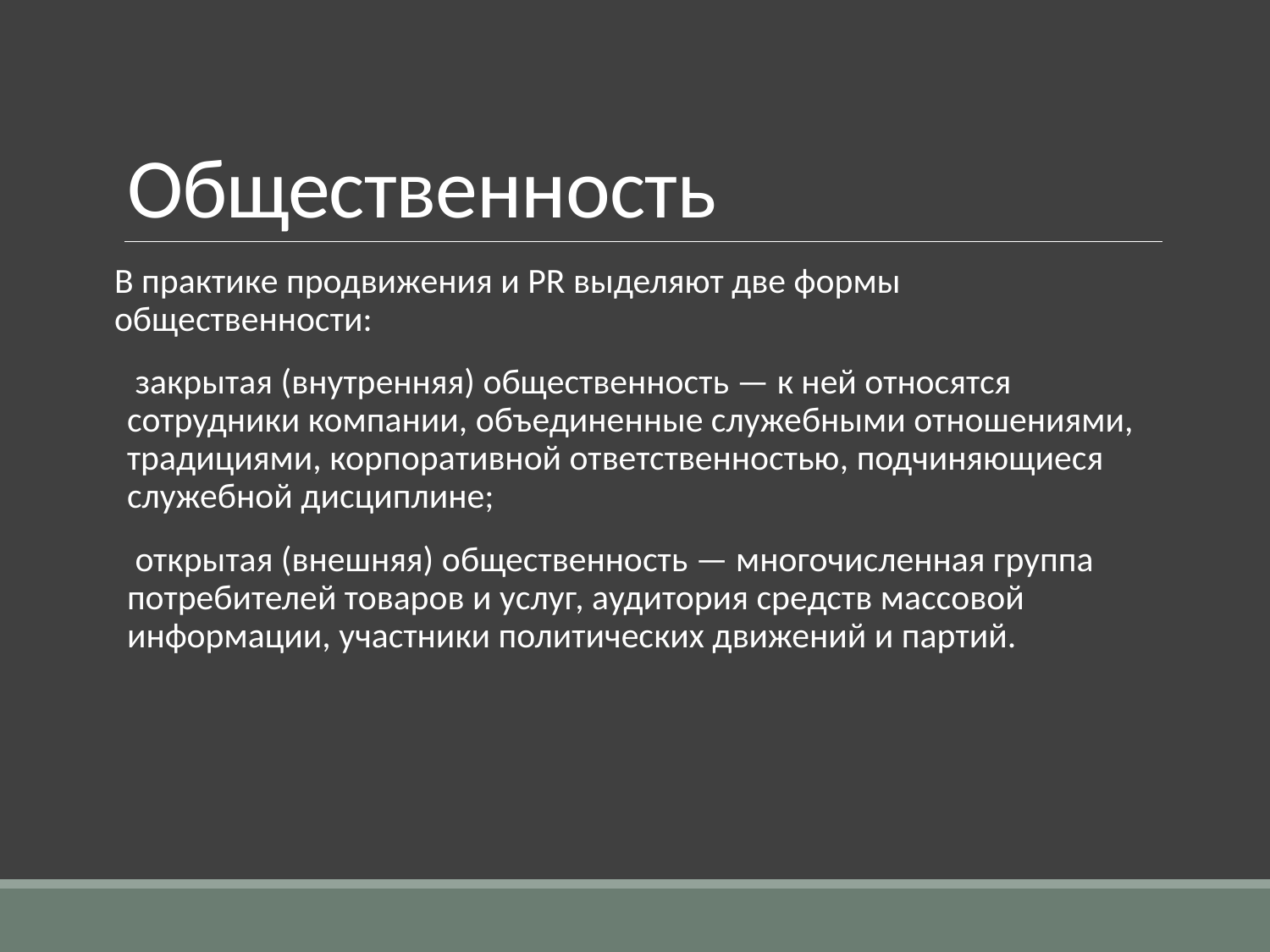

# Общественность
В практике продвижения и PR выделяют две формы общественности:
 закрытая (внутренняя) общественность — к ней относятся сотрудники компании, объединенные служебными отношениями, традициями, корпоративной ответственностью, подчиняющиеся служебной дисциплине;
 открытая (внешняя) общественность — многочисленная группа потребителей товаров и услуг, аудитория средств массовой информации, участники политических движений и партий.